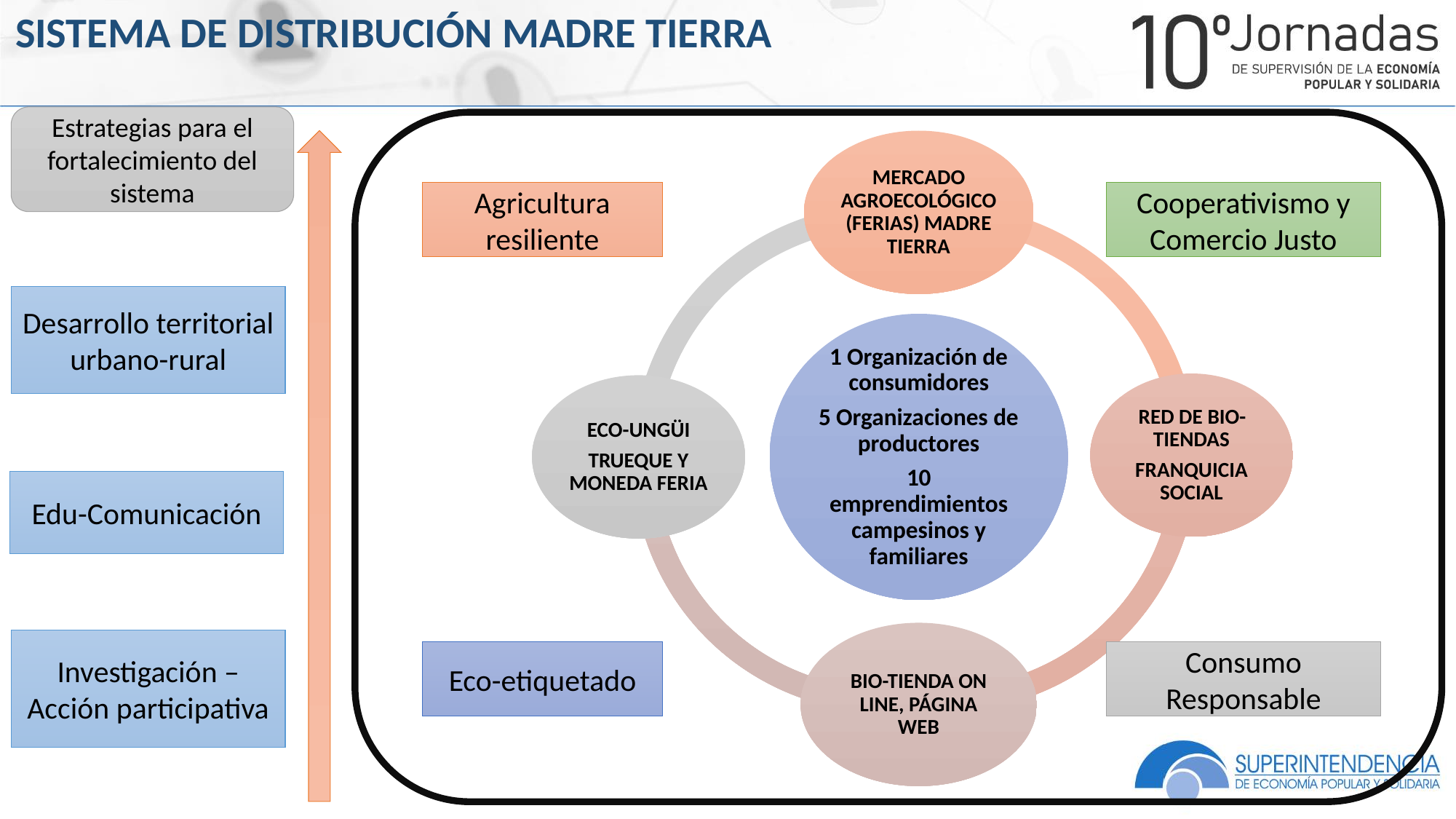

SISTEMA DE DISTRIBUCIÓN MADRE TIERRA
Estrategias para el fortalecimiento del sistema

1 Organización de consumidores
5 Organizaciones de productores
10 emprendimientos campesinos y familiares
MERCADO AGROECOLÓGICO (FERIAS) MADRE TIERRA
RED DE BIO-TIENDAS
FRANQUICIA SOCIAL
BIO-TIENDA ON LINE, PÁGINA WEB
ECO-UNGÜI
TRUEQUE Y MONEDA FERIA

Agricultura resiliente
Cooperativismo y Comercio Justo
Desarrollo territorial urbano-rural
Edu-Comunicación
Investigación – Acción participativa
Eco-etiquetado
Consumo Responsable